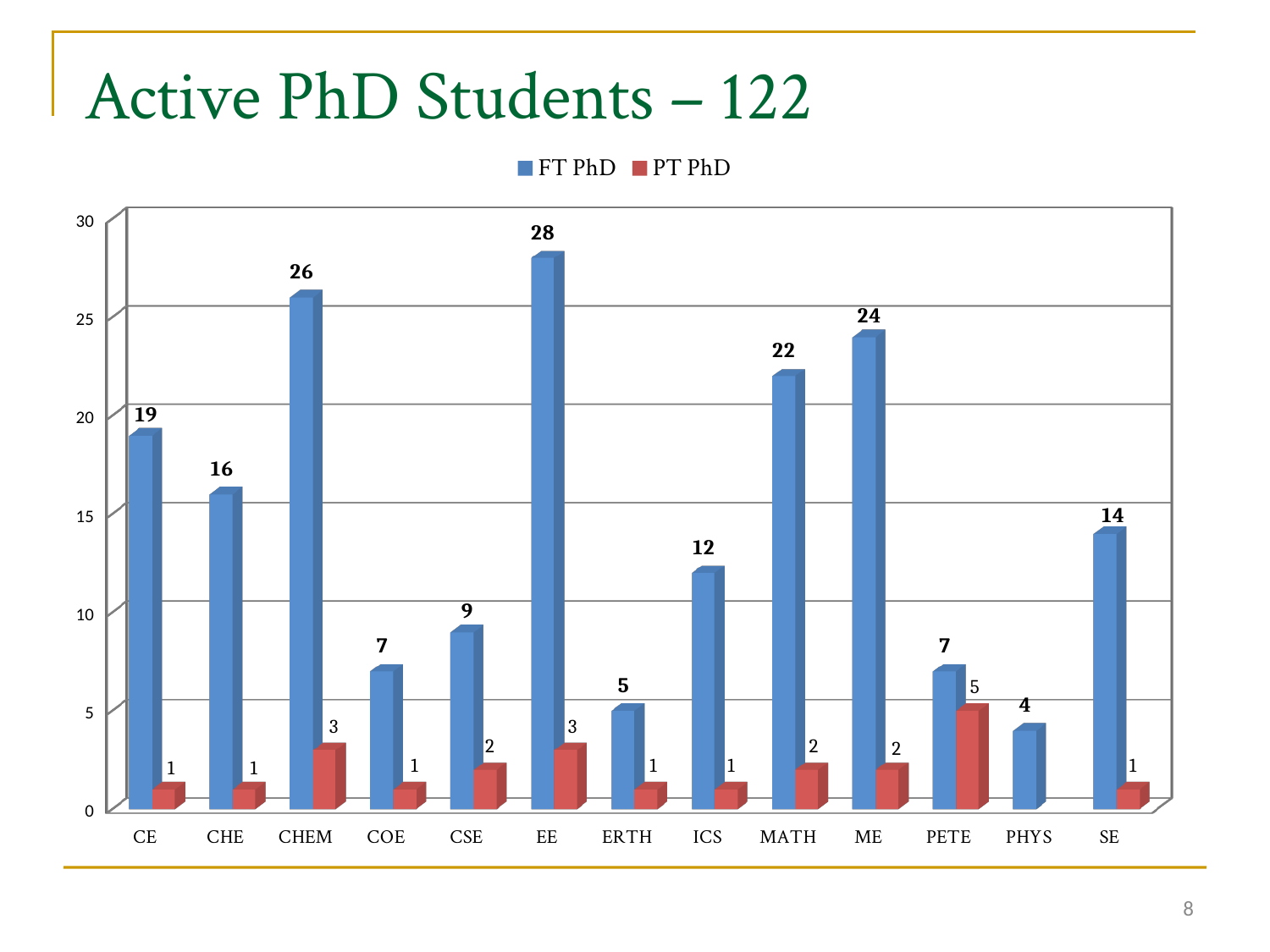

Active PhD Students – 122

[unsupported chart]

8